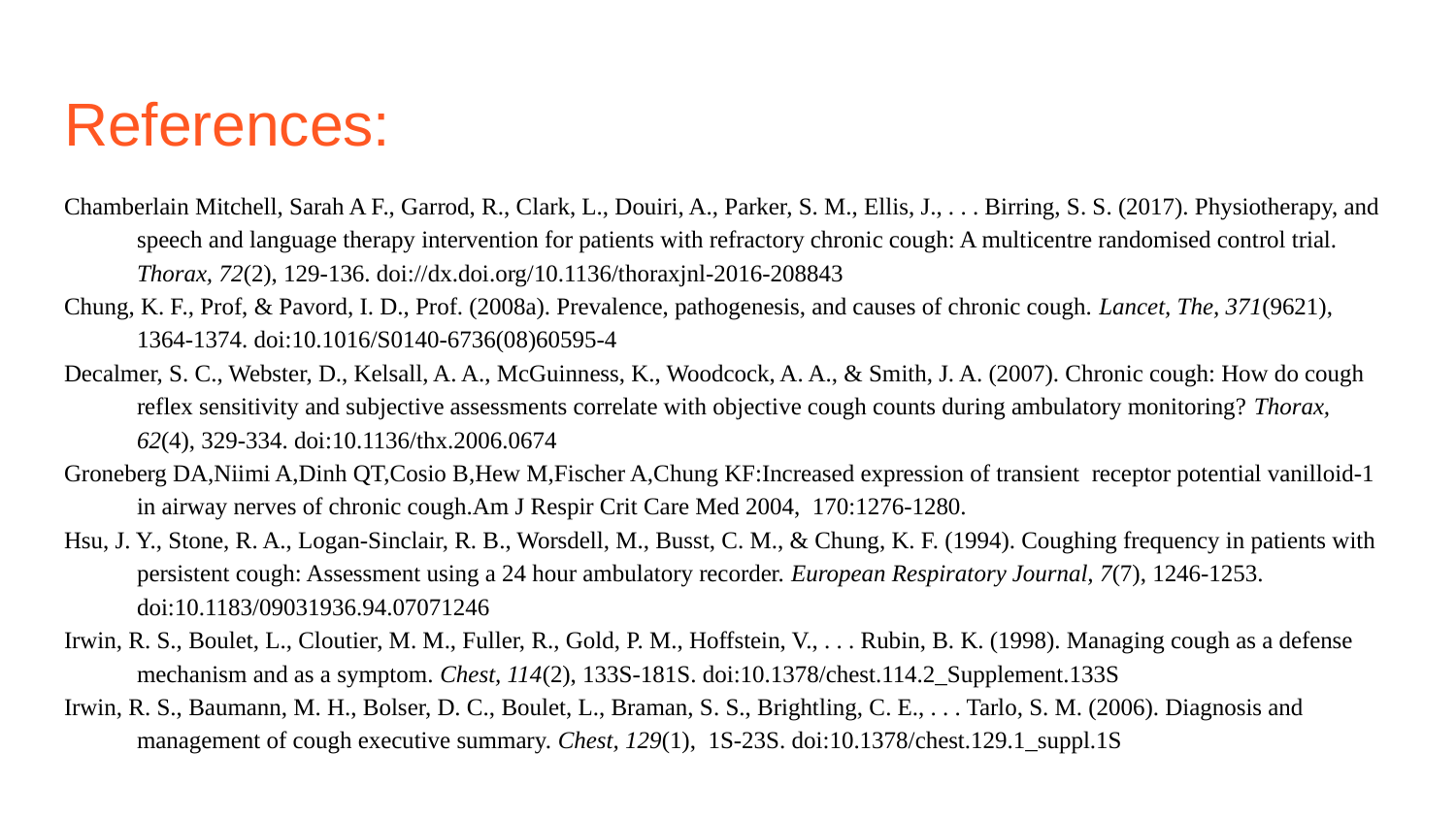

# References:
Chamberlain Mitchell, Sarah A F., Garrod, R., Clark, L., Douiri, A., Parker, S. M., Ellis, J., . . . Birring, S. S. (2017). Physiotherapy, and
speech and language therapy intervention for patients with refractory chronic cough: A multicentre randomised control trial. Thorax, 72(2), 129-136. doi://dx.doi.org/10.1136/thoraxjnl-2016-208843
Chung, K. F., Prof, & Pavord, I. D., Prof. (2008a). Prevalence, pathogenesis, and causes of chronic cough. Lancet, The, 371(9621),
1364-1374. doi:10.1016/S0140-6736(08)60595-4
Decalmer, S. C., Webster, D., Kelsall, A. A., McGuinness, K., Woodcock, A. A., & Smith, J. A. (2007). Chronic cough: How do cough
reflex sensitivity and subjective assessments correlate with objective cough counts during ambulatory monitoring? Thorax, 62(4), 329-334. doi:10.1136/thx.2006.0674
Groneberg DA,Niimi A,Dinh QT,Cosio B,Hew M,Fischer A,Chung KF:Increased expression of transient  receptor potential vanilloid-1
in airway nerves of chronic cough.Am J Respir Crit Care Med 2004,  170:1276-1280.
Hsu, J. Y., Stone, R. A., Logan-Sinclair, R. B., Worsdell, M., Busst, C. M., & Chung, K. F. (1994). Coughing frequency in patients with
persistent cough: Assessment using a 24 hour ambulatory recorder. European Respiratory Journal, 7(7), 1246-1253. doi:10.1183/09031936.94.07071246
Irwin, R. S., Boulet, L., Cloutier, M. M., Fuller, R., Gold, P. M., Hoffstein, V., . . . Rubin, B. K. (1998). Managing cough as a defense
mechanism and as a symptom. Chest, 114(2), 133S-181S. doi:10.1378/chest.114.2_Supplement.133S
Irwin, R. S., Baumann, M. H., Bolser, D. C., Boulet, L., Braman, S. S., Brightling, C. E., . . . Tarlo, S. M. (2006). Diagnosis and
management of cough executive summary. Chest, 129(1),  1S-23S. doi:10.1378/chest.129.1_suppl.1S